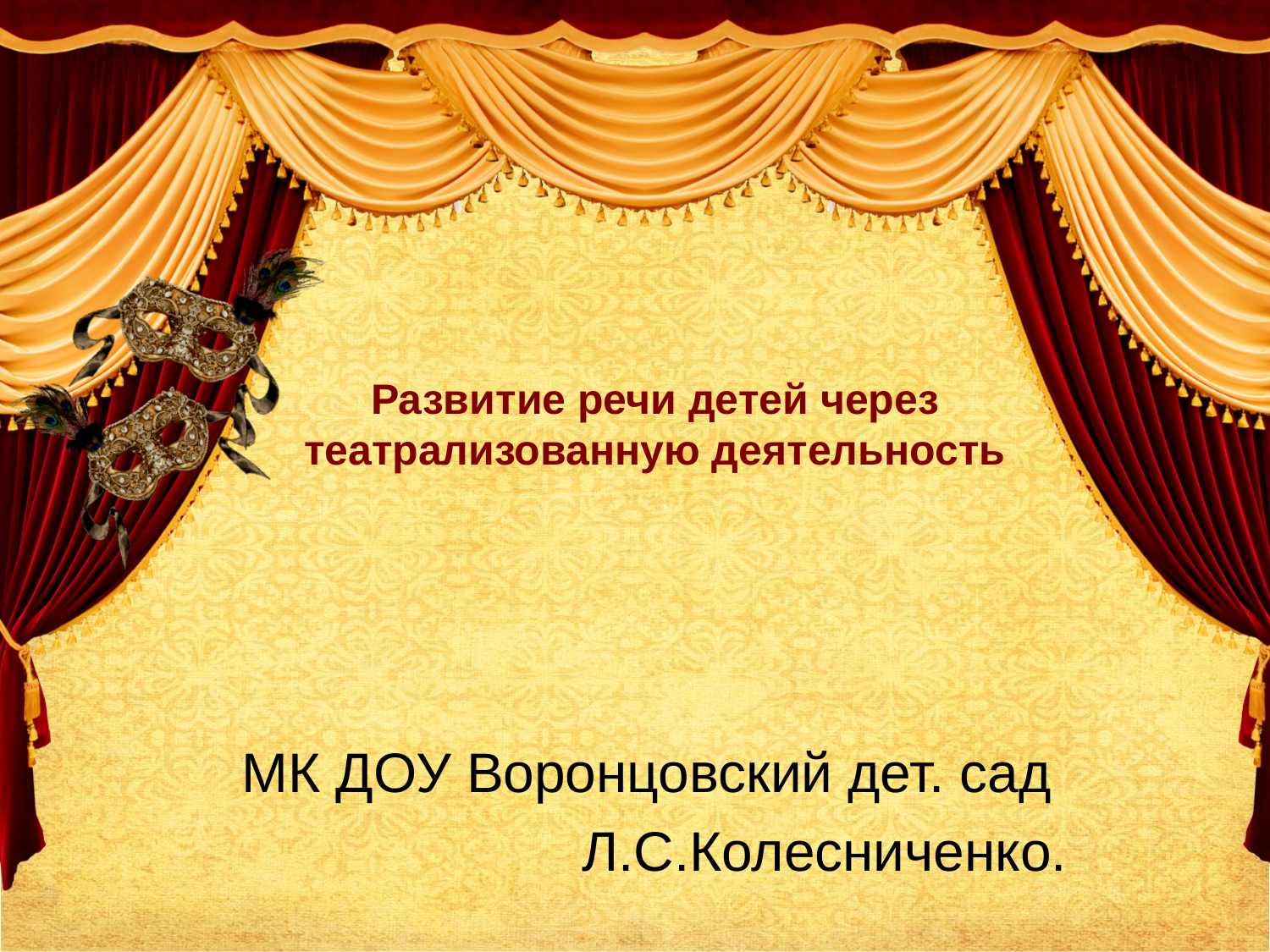

# Развитие речи детей через театрализованную деятельность

МК ДОУ Воронцовский дет. сад
Л.С.Колесниченко.